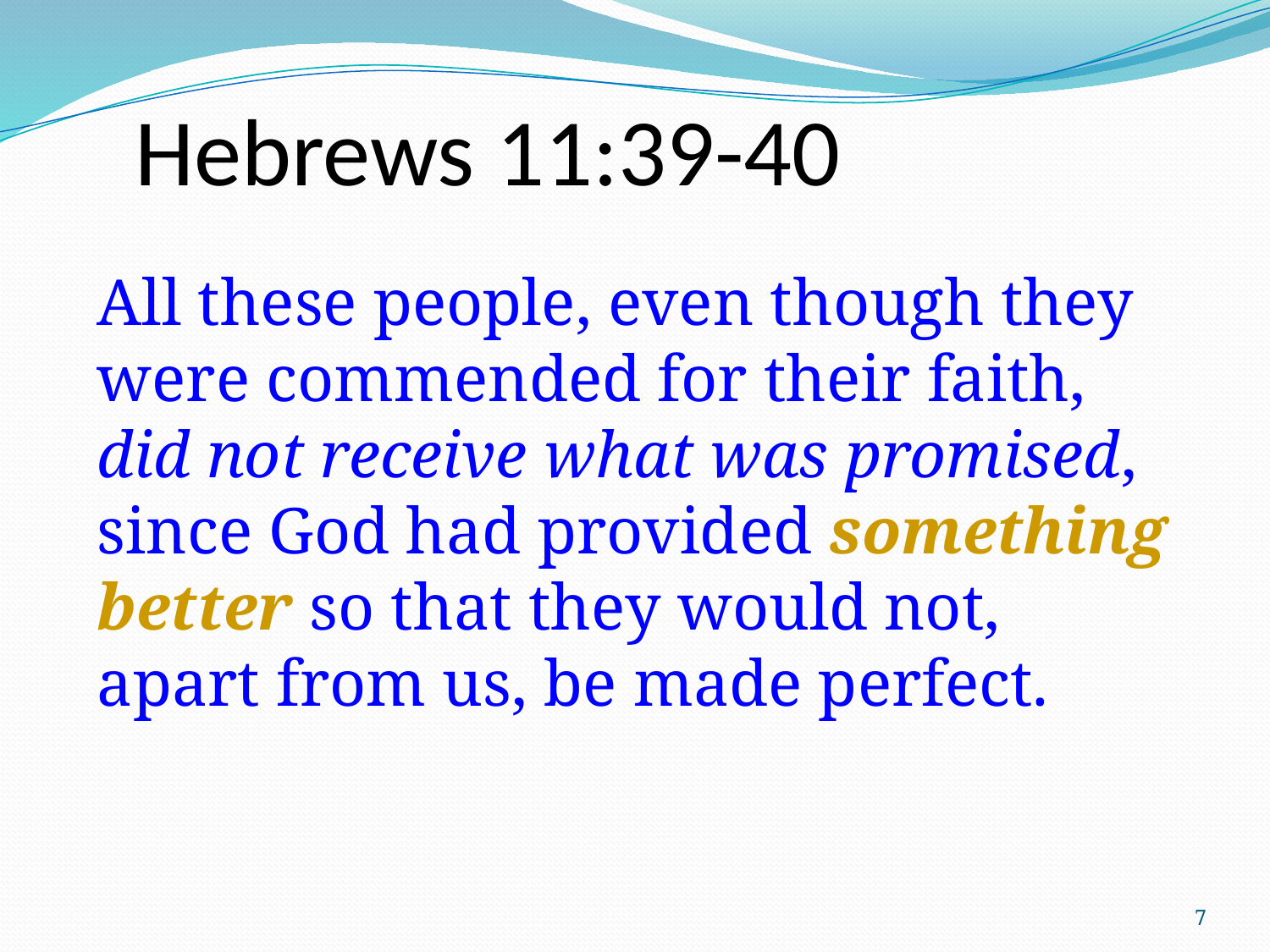

# Hebrews 11:39-40
All these people, even though they were commended for their faith, did not receive what was promised, since God had provided something better so that they would not, apart from us, be made perfect.

7